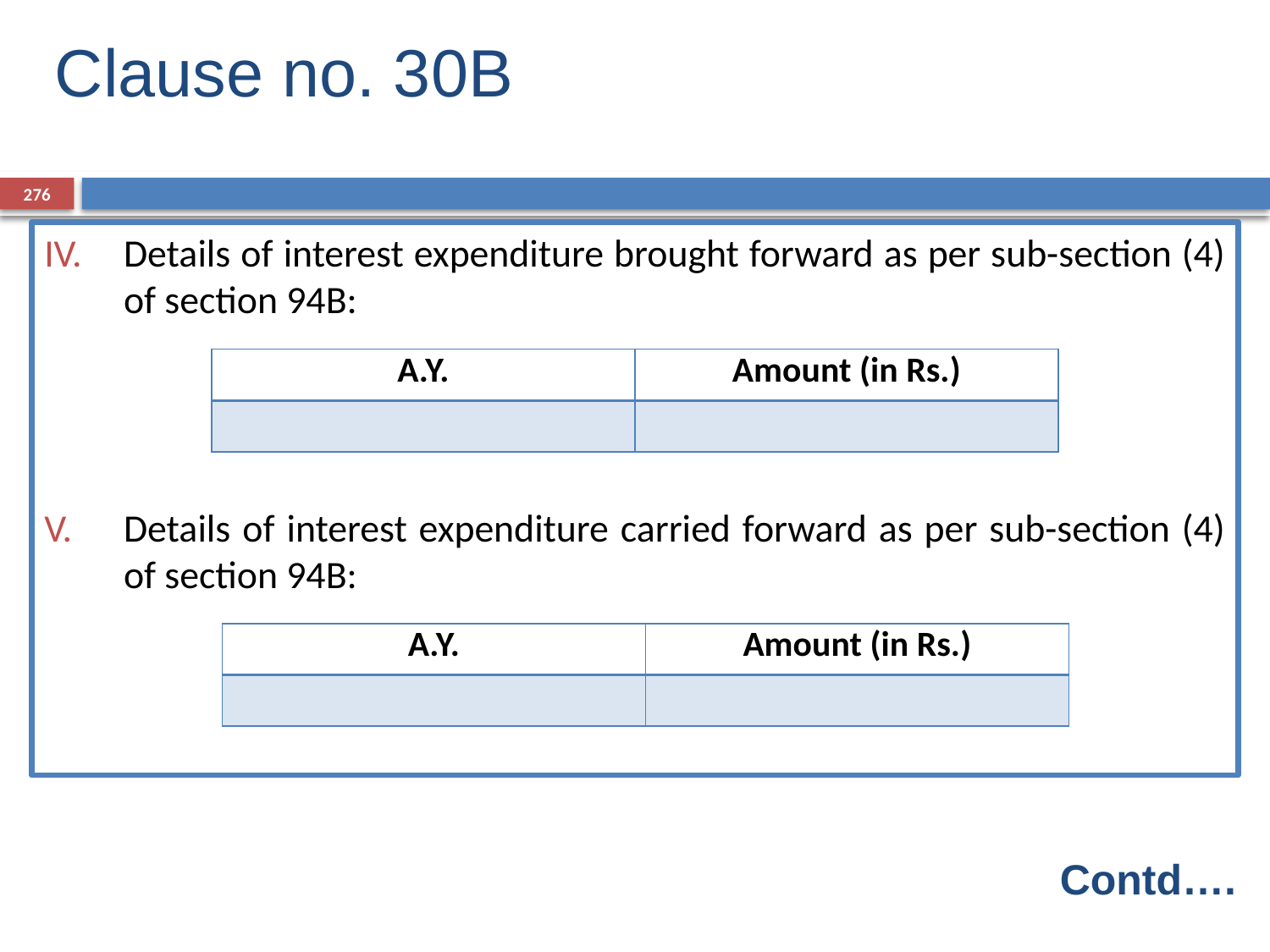

Clause no. 30B
276
Details of interest expenditure brought forward as per sub-section (4) of section 94B:

Details of interest expenditure carried forward as per sub-section (4) of section 94B:

| A.Y. | Amount (in Rs.) |
| --- | --- |
|  |  |
| A.Y. | Amount (in Rs.) |
| --- | --- |
|  |  |
Contd….